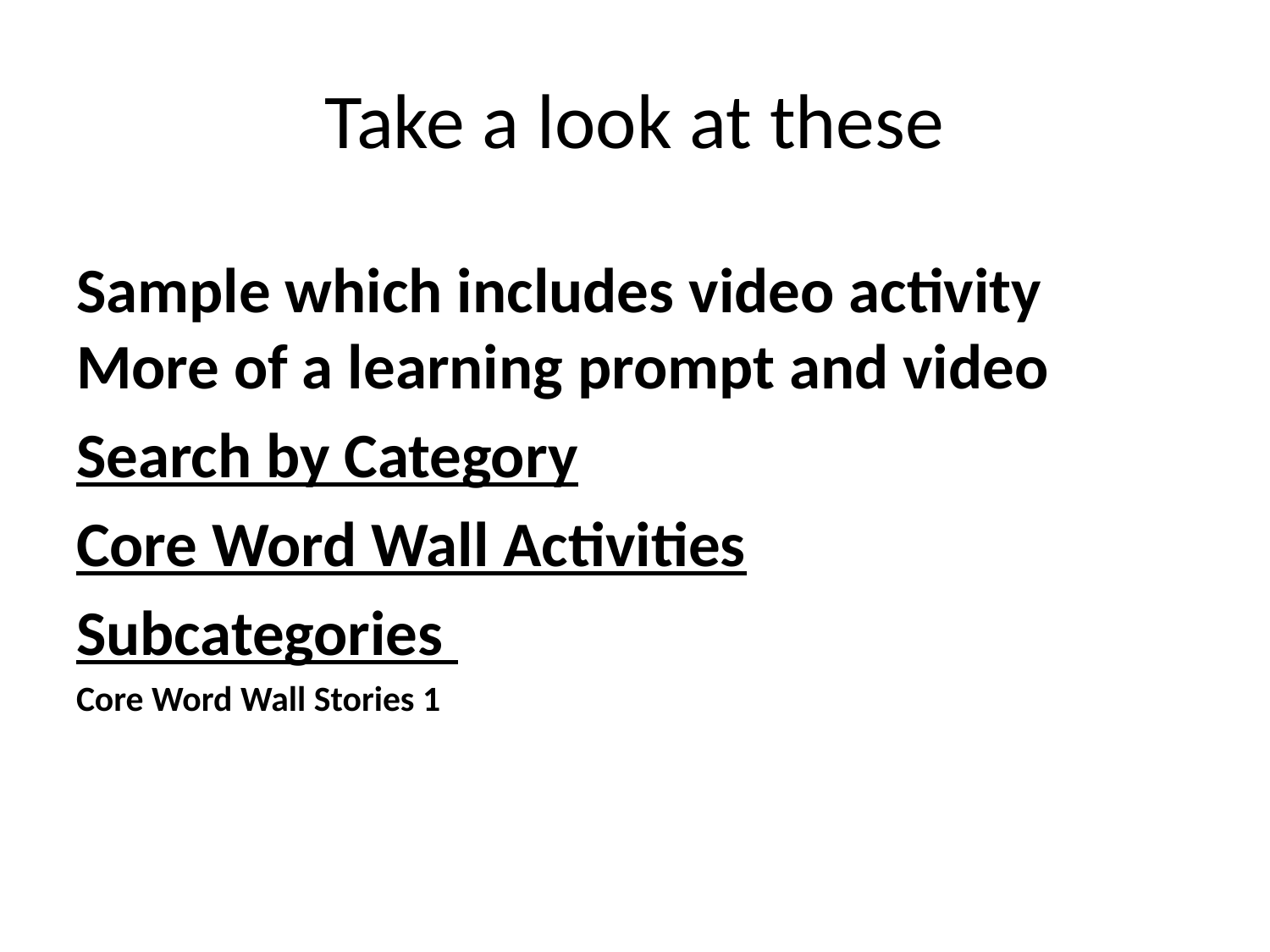

# Take a look at these

More of a learning prompt and video
Search by Category
Core Word Wall Activities
Subcategories
Core Word Wall Stories 1

Sample which includes video activity